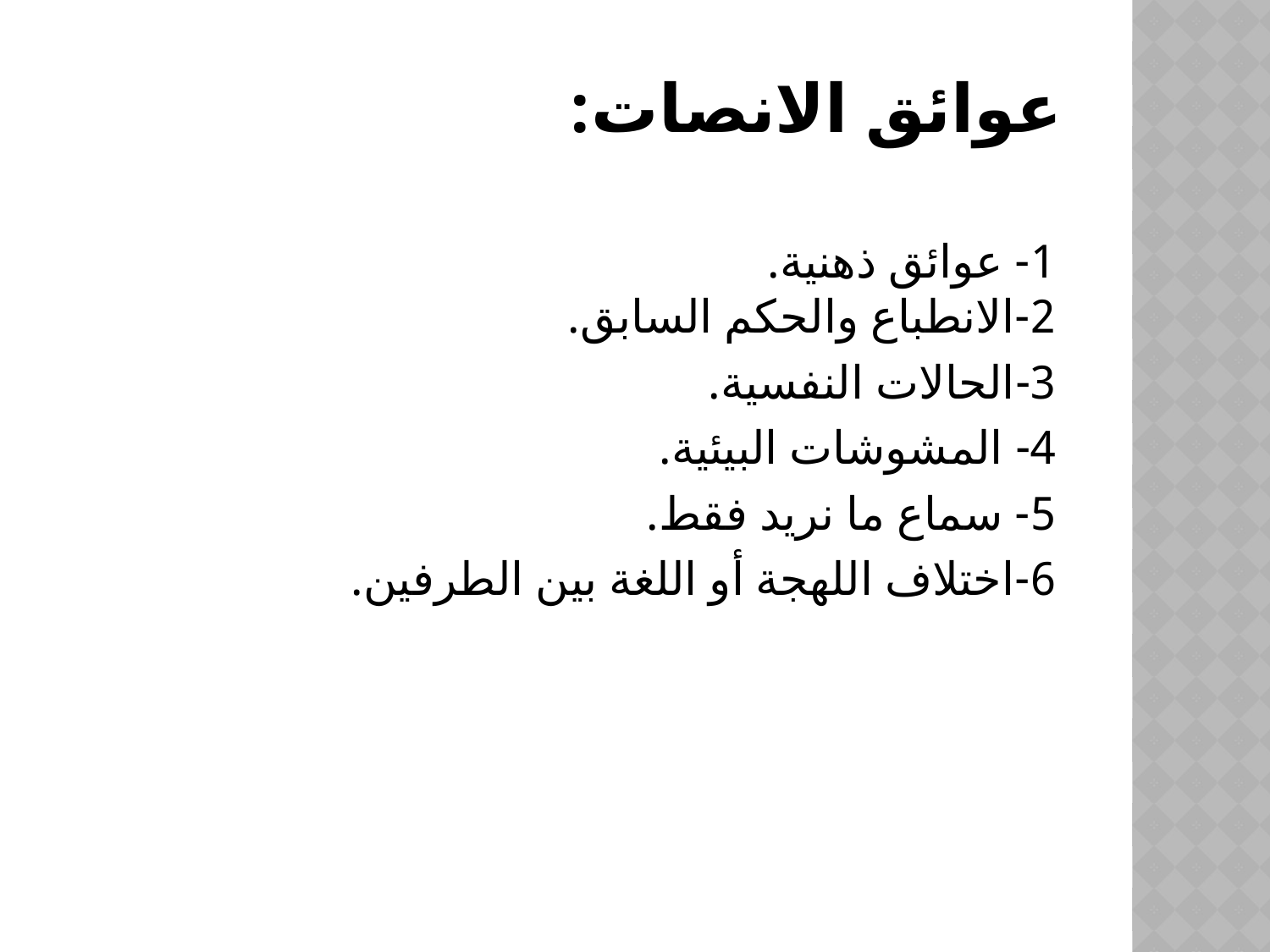

# عوائق الانصات:
1- عوائق ذهنية.
2-الانطباع والحكم السابق.
3-الحالات النفسية.
4- المشوشات البيئية.
5- سماع ما نريد فقط.
6-اختلاف اللهجة أو اللغة بين الطرفين.